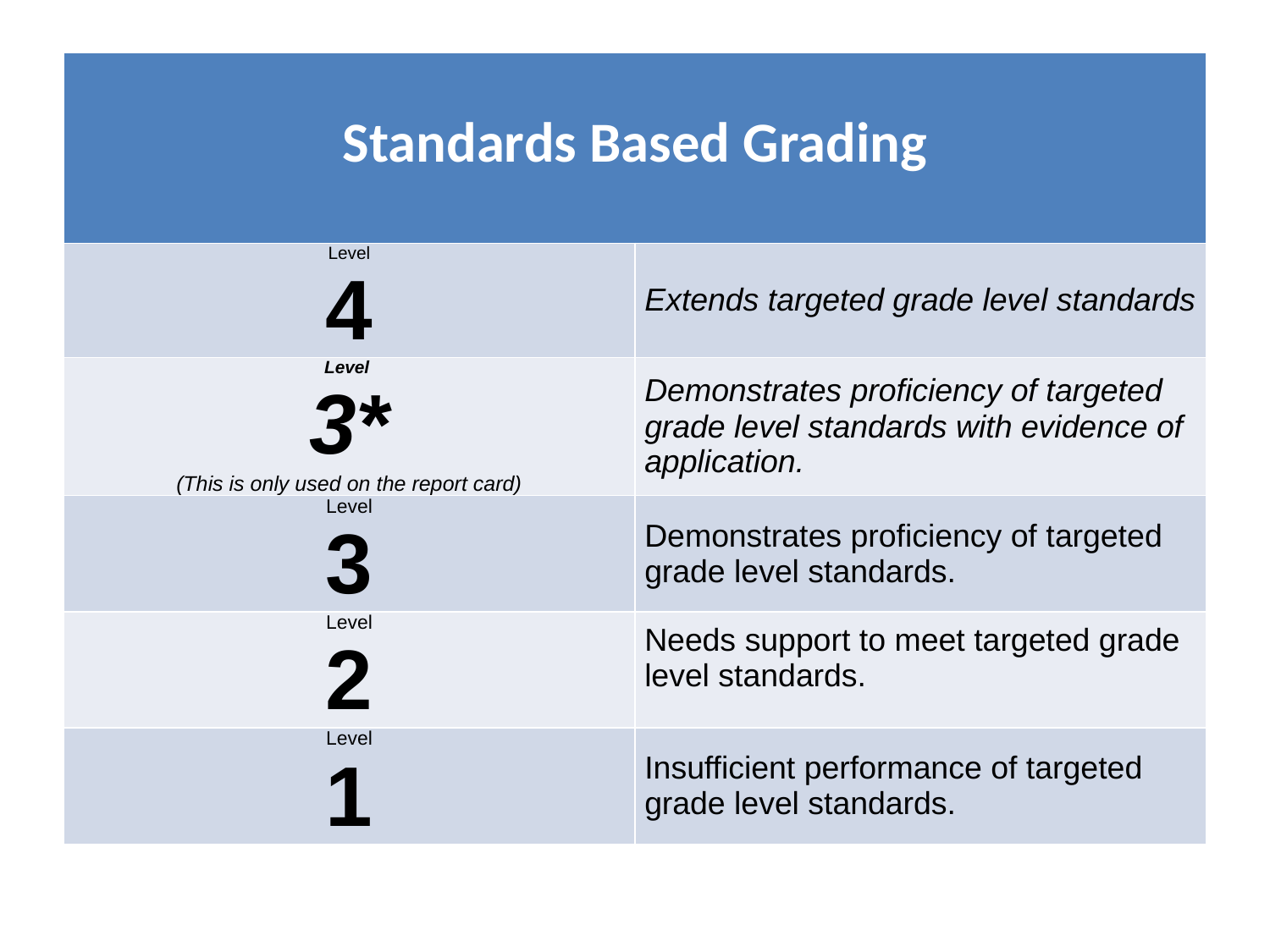

#
| Standards Based Grading |  |
| --- | --- |
| Level 4 | Extends targeted grade level standards |
| Level 3\* (This is only used on the report card) | Demonstrates proficiency of targeted grade level standards with evidence of application. |
| Level 3 | Demonstrates proficiency of targeted grade level standards. |
| Level 2 | Needs support to meet targeted grade level standards. |
| Level 1 | Insufficient performance of targeted grade level standards. |